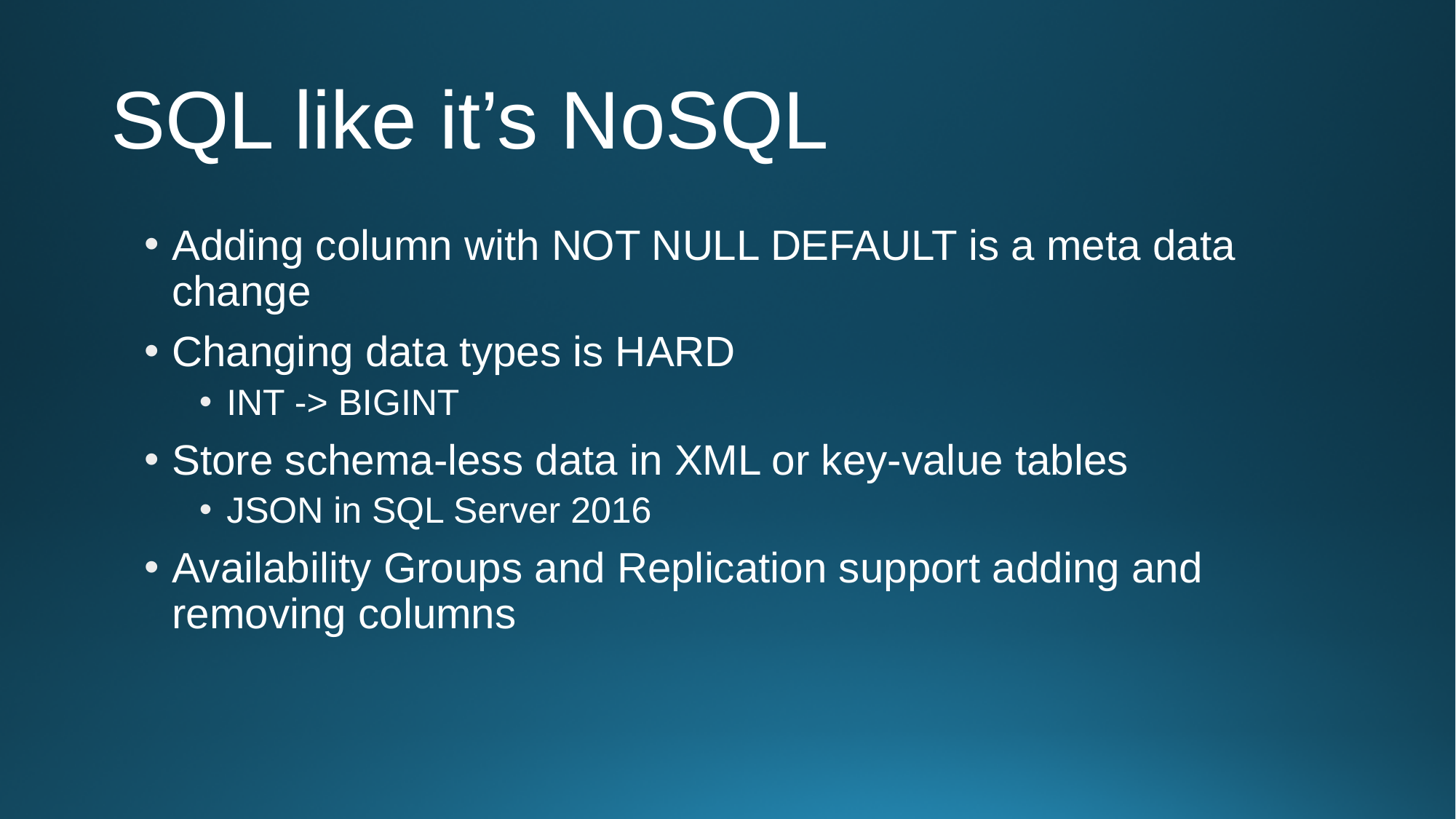

# SQL like it’s NoSQL
Adding column with NOT NULL DEFAULT is a meta data change
Changing data types is HARD
INT -> BIGINT
Store schema-less data in XML or key-value tables
JSON in SQL Server 2016
Availability Groups and Replication support adding and removing columns